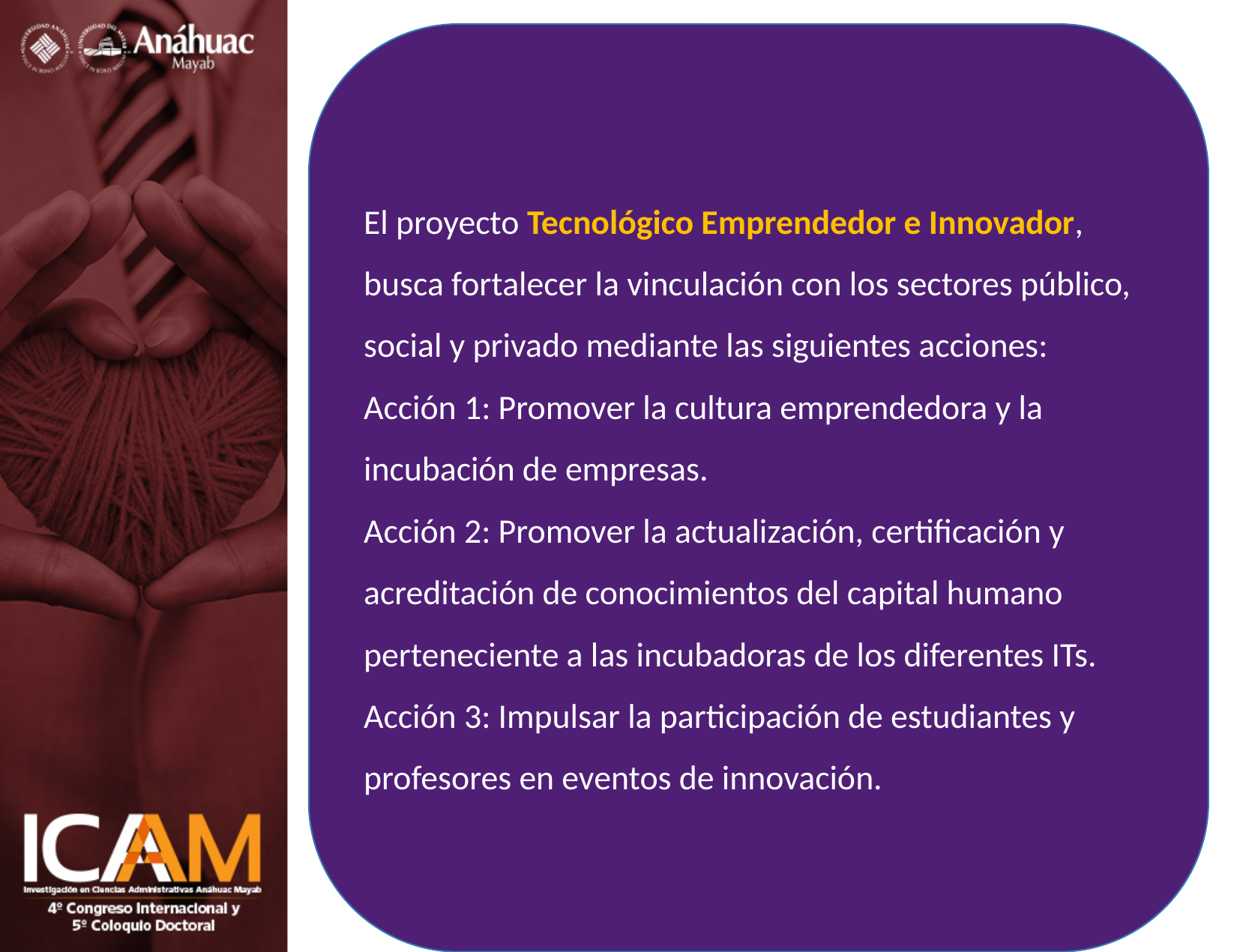

El proyecto Tecnológico Emprendedor e Innovador, busca fortalecer la vinculación con los sectores público, social y privado mediante las siguientes acciones:
Acción 1: Promover la cultura emprendedora y la incubación de empresas.
Acción 2: Promover la actualización, certificación y acreditación de conocimientos del capital humano perteneciente a las incubadoras de los diferentes ITs.
Acción 3: Impulsar la participación de estudiantes y profesores en eventos de innovación.